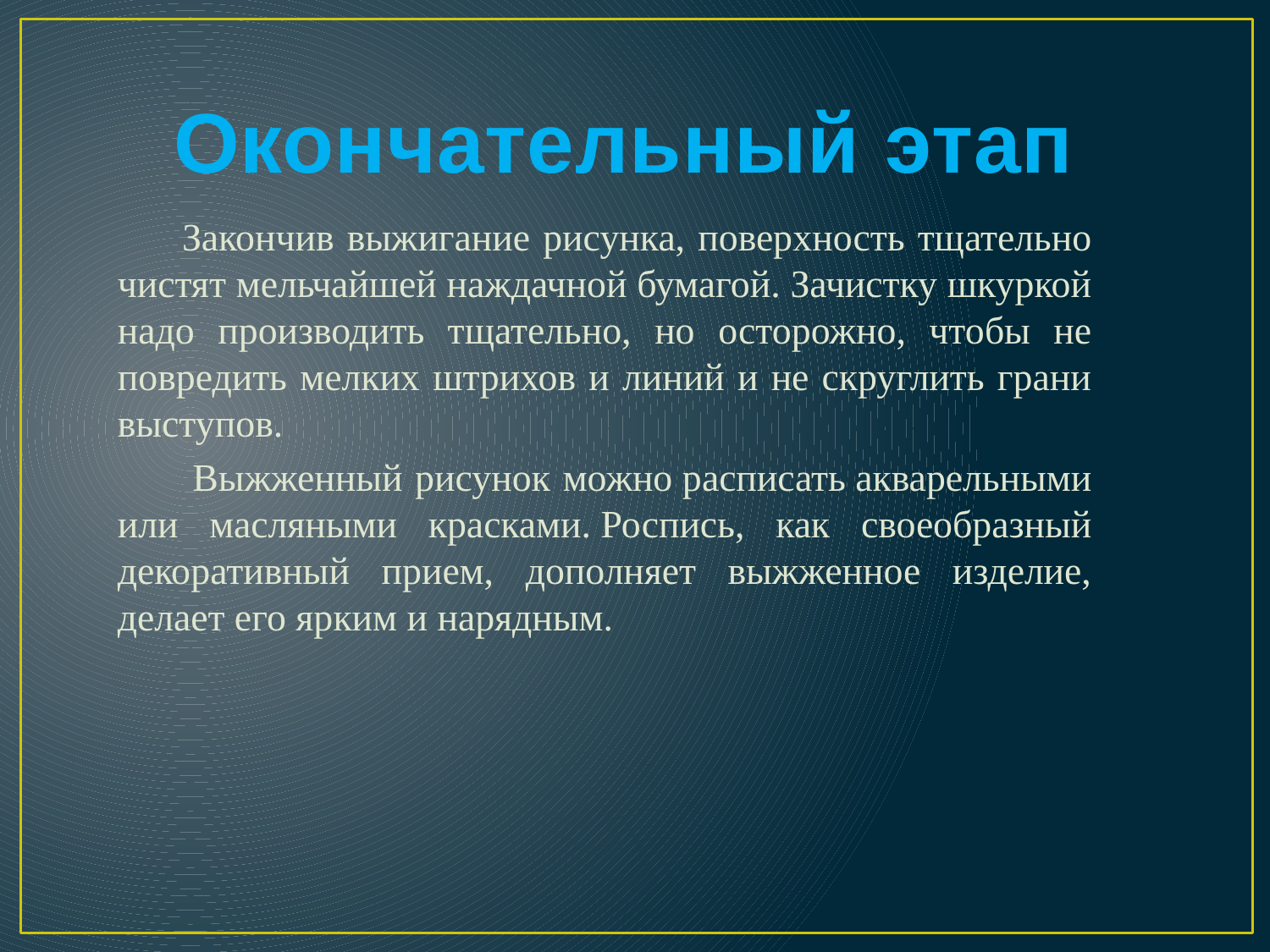

# Окончательный этап
     Закончив выжигание рисунка, поверхность тщательно чистят мельчайшей наждачной бумагой. Зачистку шкуркой надо производить тщательно, но осторожно, чтобы не повредить мелких штрихов и линий и не скруглить грани выступов.
      Выжженный рисунок можно расписать акварельными или масляными красками. Роспись, как своеобразный декоративный прием, дополняет выжженное изделие, делает его ярким и нарядным.